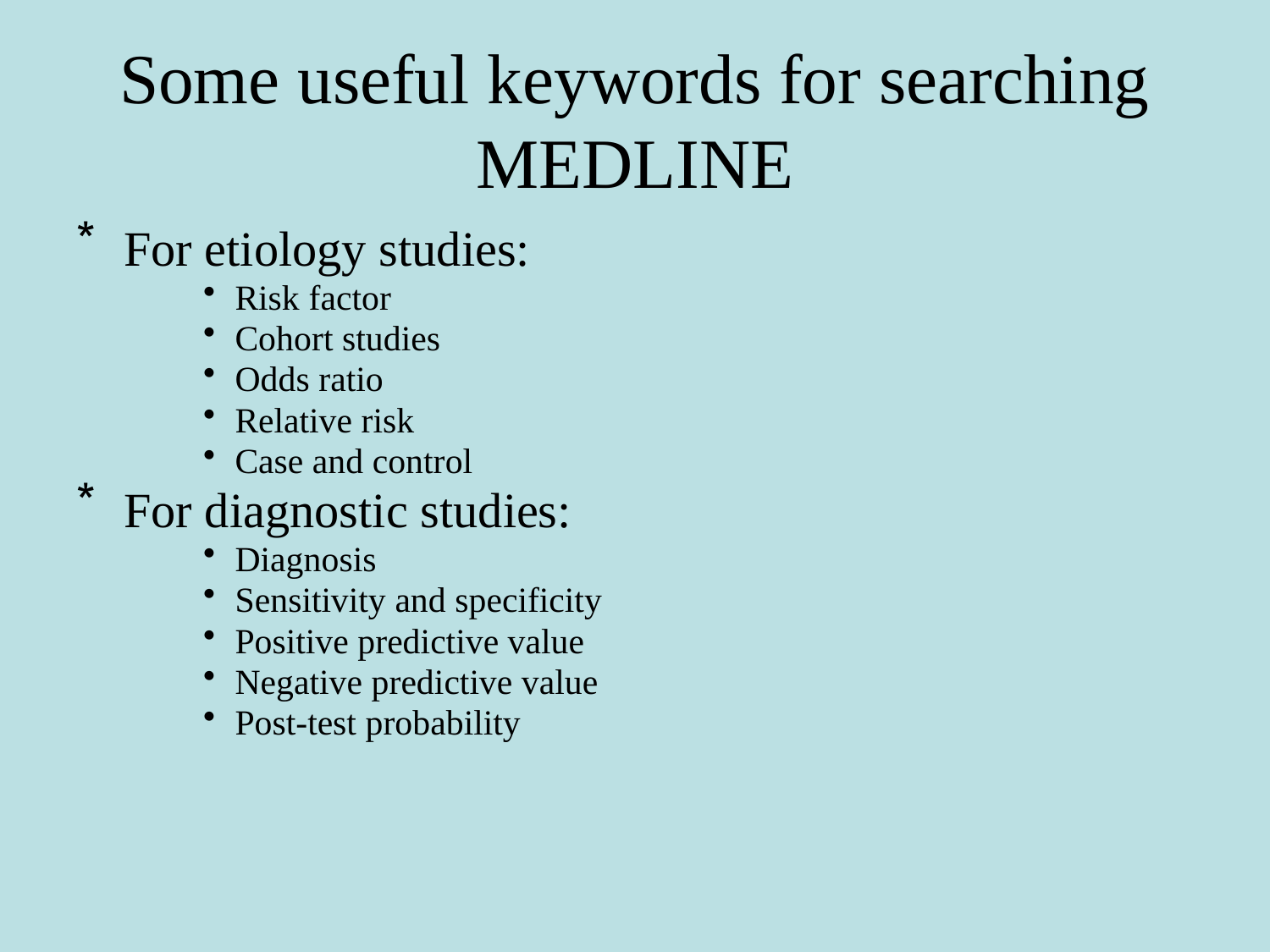

# Some useful keywords for searching MEDLINE
For etiology studies:
Risk factor
Cohort studies
Odds ratio
Relative risk
Case and control
For diagnostic studies:
Diagnosis
Sensitivity and specificity
Positive predictive value
Negative predictive value
Post-test probability